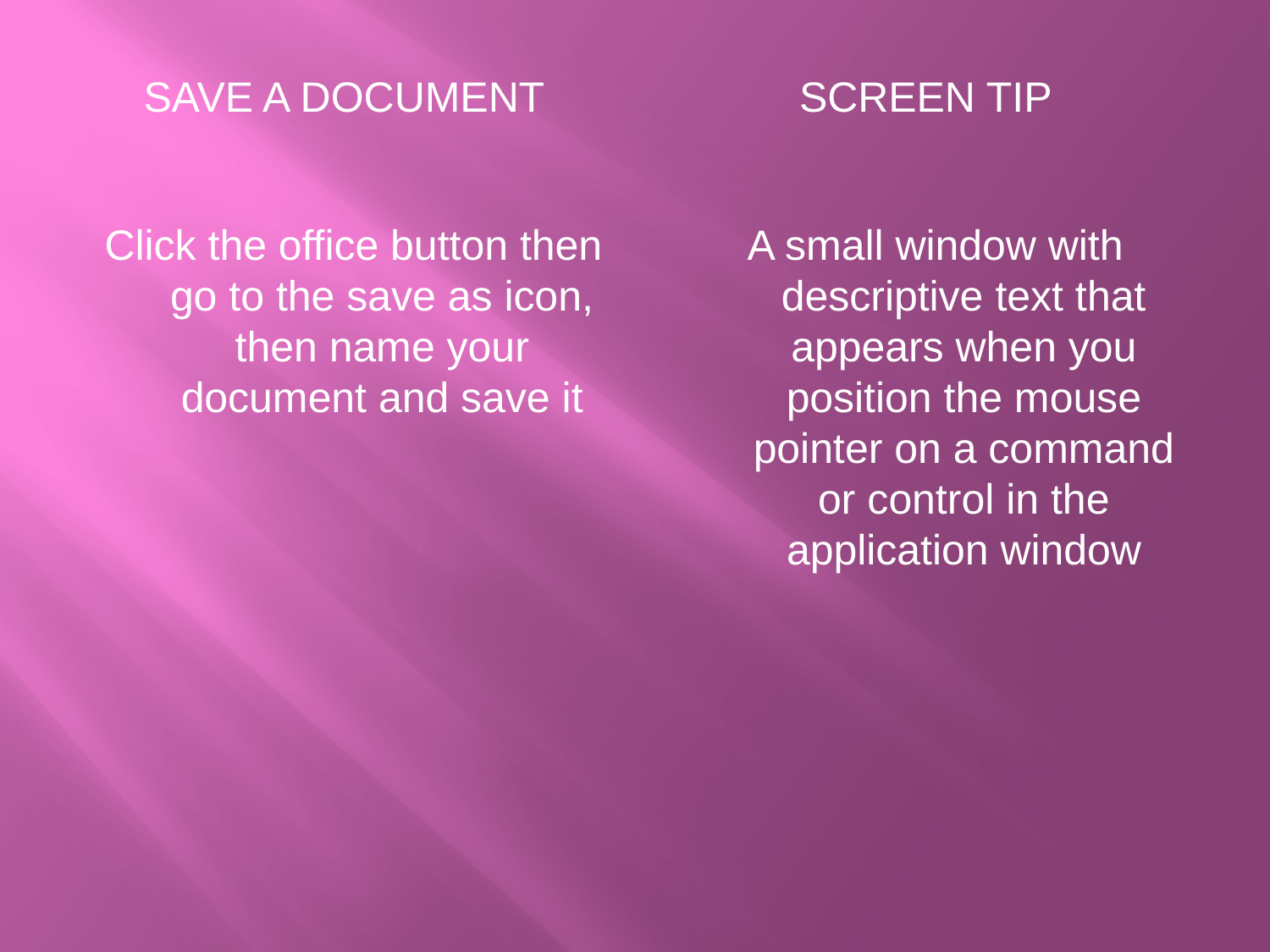

Save a document
Screen tip
Click the office button then go to the save as icon, then name your document and save it
A small window with descriptive text that appears when you position the mouse pointer on a command or control in the application window